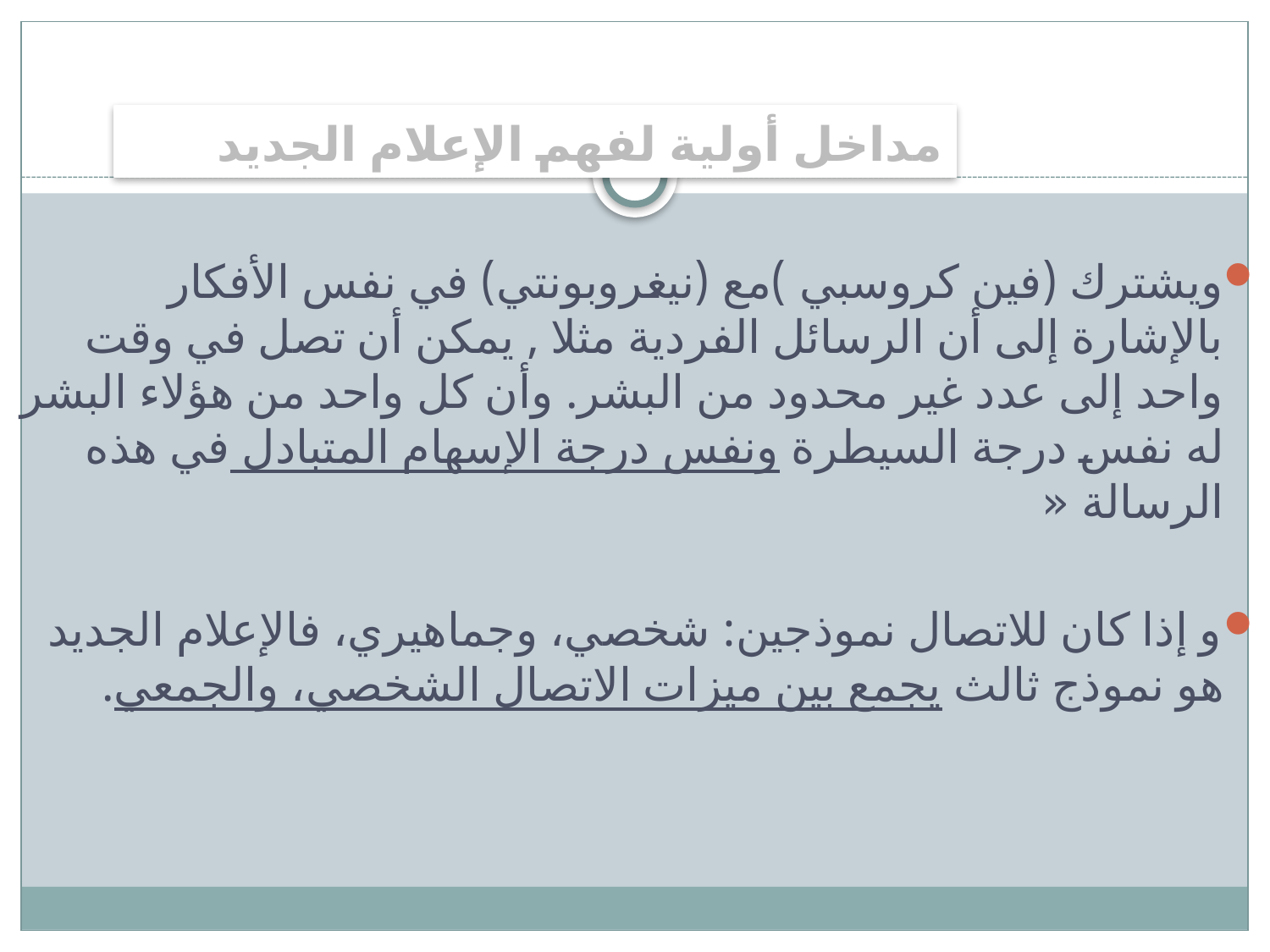

# مداخل أولية لفهم الإعلام الجديد
ويشترك (فين كروسبي )مع (نيغروبونتي) في نفس الأفكار بالإشارة إلى أن الرسائل الفردية مثلا , يمكن أن تصل في وقت واحد إلى عدد غير محدود من البشر. وأن كل واحد من هؤلاء البشر له نفس درجة السيطرة ونفس درجة الإسهام المتبادل في هذه الرسالة «

و إذا كان للاتصال نموذجين: شخصي، وجماهيري، فالإعلام الجديد هو نموذج ثالث يجمع بين ميزات الاتصال الشخصي، والجمعي.